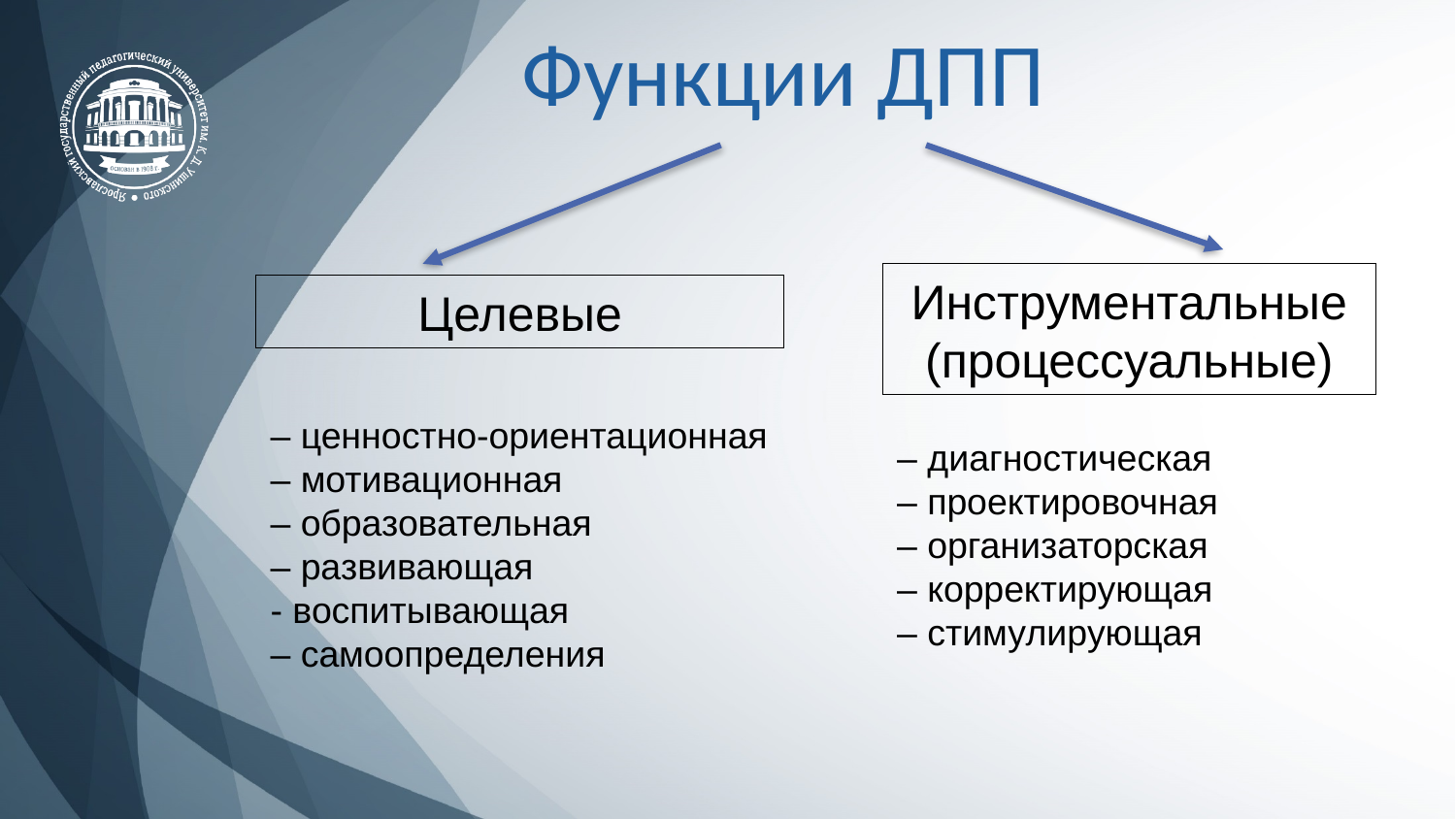

Функции ДПП
Инструментальные (процессуальные)
Целевые
– ценностно-ориентационная
– мотивационная
– образовательная
– развивающая
- воспитывающая
– самоопределения
– диагностическая
– проектировочная
– организаторская
– корректирующая
– стимулирующая